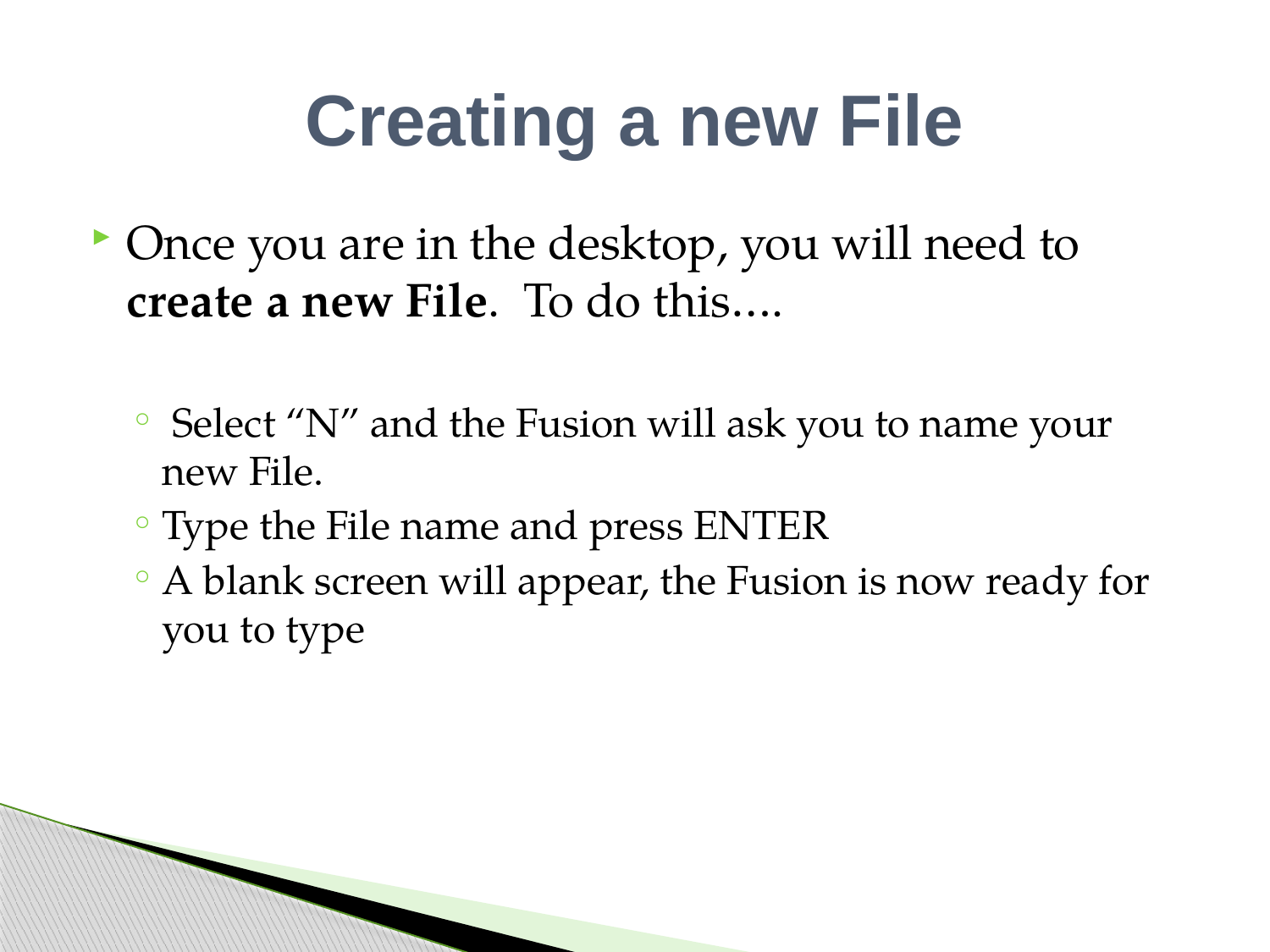

# Creating a new File
Once you are in the desktop, you will need to create a new File.  To do this….

 Select “N” and the Fusion will ask you to name your new File.
Type the File name and press ENTER
A blank screen will appear, the Fusion is now ready for you to type